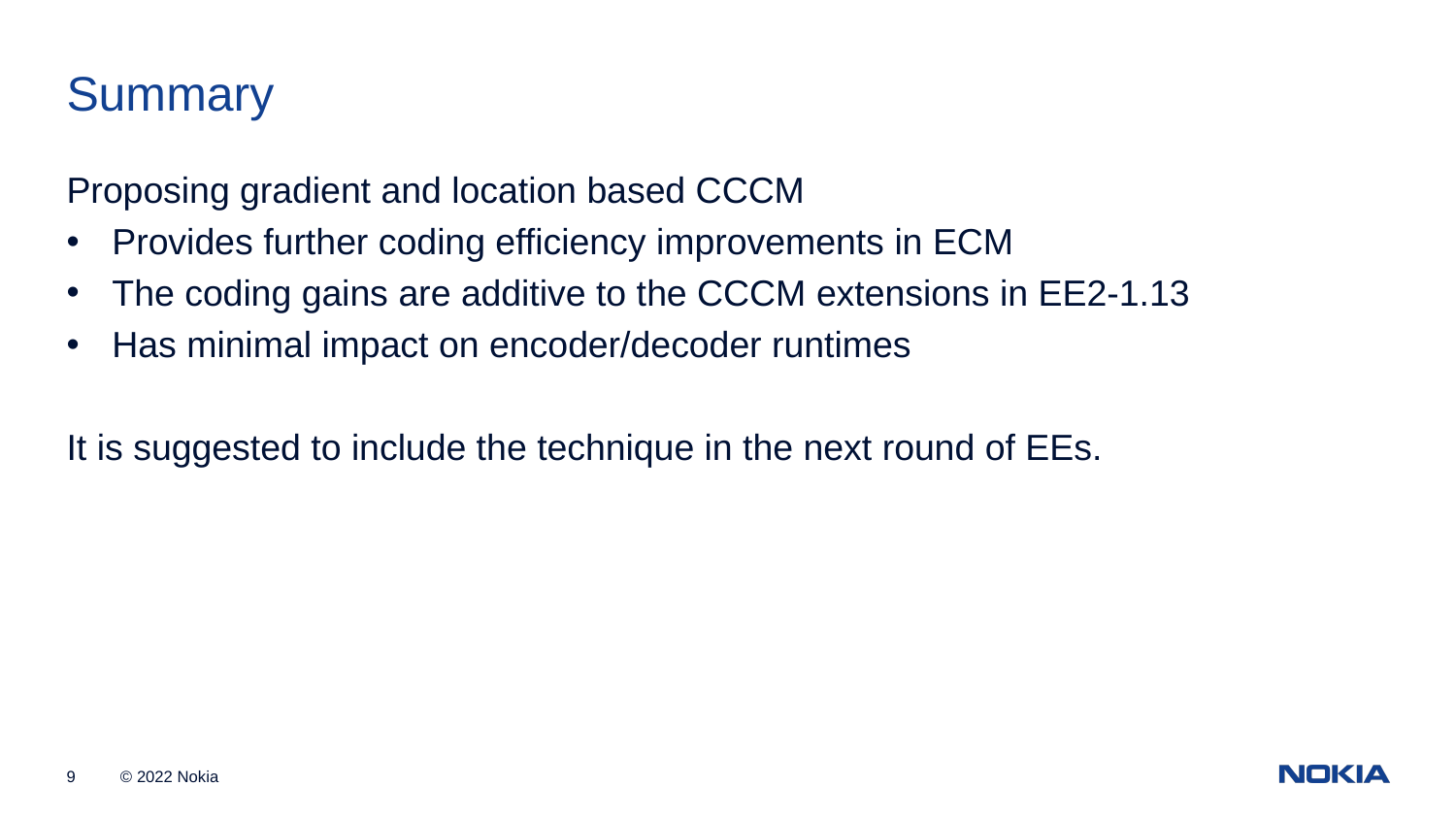

Summary
Proposing gradient and location based CCCM
Provides further coding efficiency improvements in ECM
The coding gains are additive to the CCCM extensions in EE2-1.13
Has minimal impact on encoder/decoder runtimes

It is suggested to include the technique in the next round of EEs.